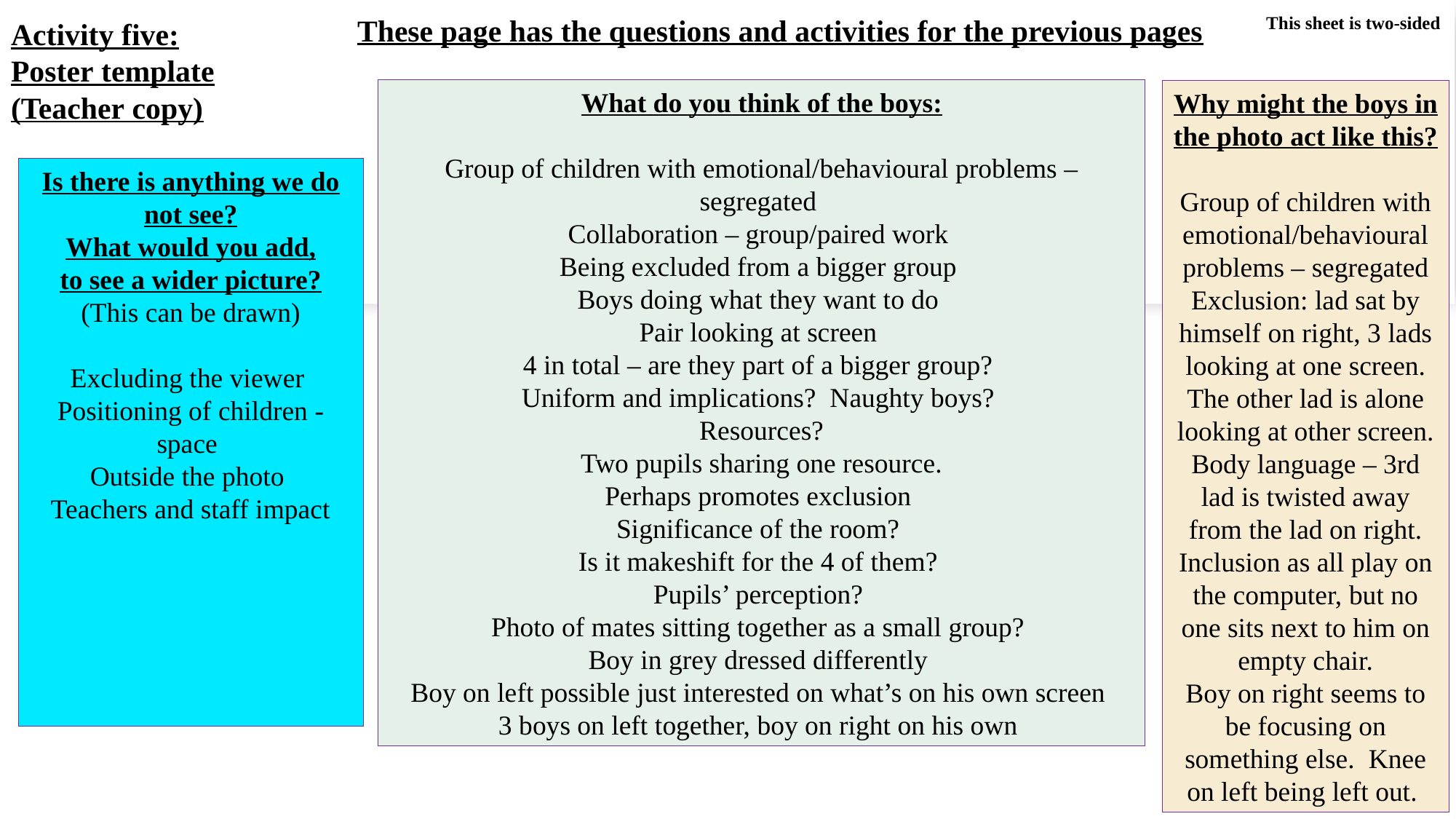

# Activity five: Poster template (Teacher copy)
This sheet is two-sided
These page has the questions and activities for the previous pages
What do you think of the boys:

Group of children with emotional/behavioural problems – segregated
Collaboration – group/paired work
Being excluded from a bigger group
Boys doing what they want to do
Pair looking at screen
4 in total – are they part of a bigger group?
Uniform and implications?  Naughty boys?
Resources?
Two pupils sharing one resource.
Perhaps promotes exclusion
Significance of the room?
Is it makeshift for the 4 of them?
Pupils’ perception?
Photo of mates sitting together as a small group?
Boy in grey dressed differently
Boy on left possible just interested on what’s on his own screen
3 boys on left together, boy on right on his own
Why might the boys in the photo act like this?

Group of children with emotional/behavioural problems – segregated
Exclusion: lad sat by himself on right, 3 lads looking at one screen.
The other lad is alone looking at other screen.
Body language – 3rd lad is twisted away from the lad on right.
Inclusion as all play on the computer, but no one sits next to him on empty chair.
Boy on right seems to be focusing on something else.  Knee on left being left out.
Is there is anything we do not see?
What would you add,
to see a wider picture?
(This can be drawn)

Excluding the viewer
Positioning of children - space
Outside the photo
Teachers and staff impact